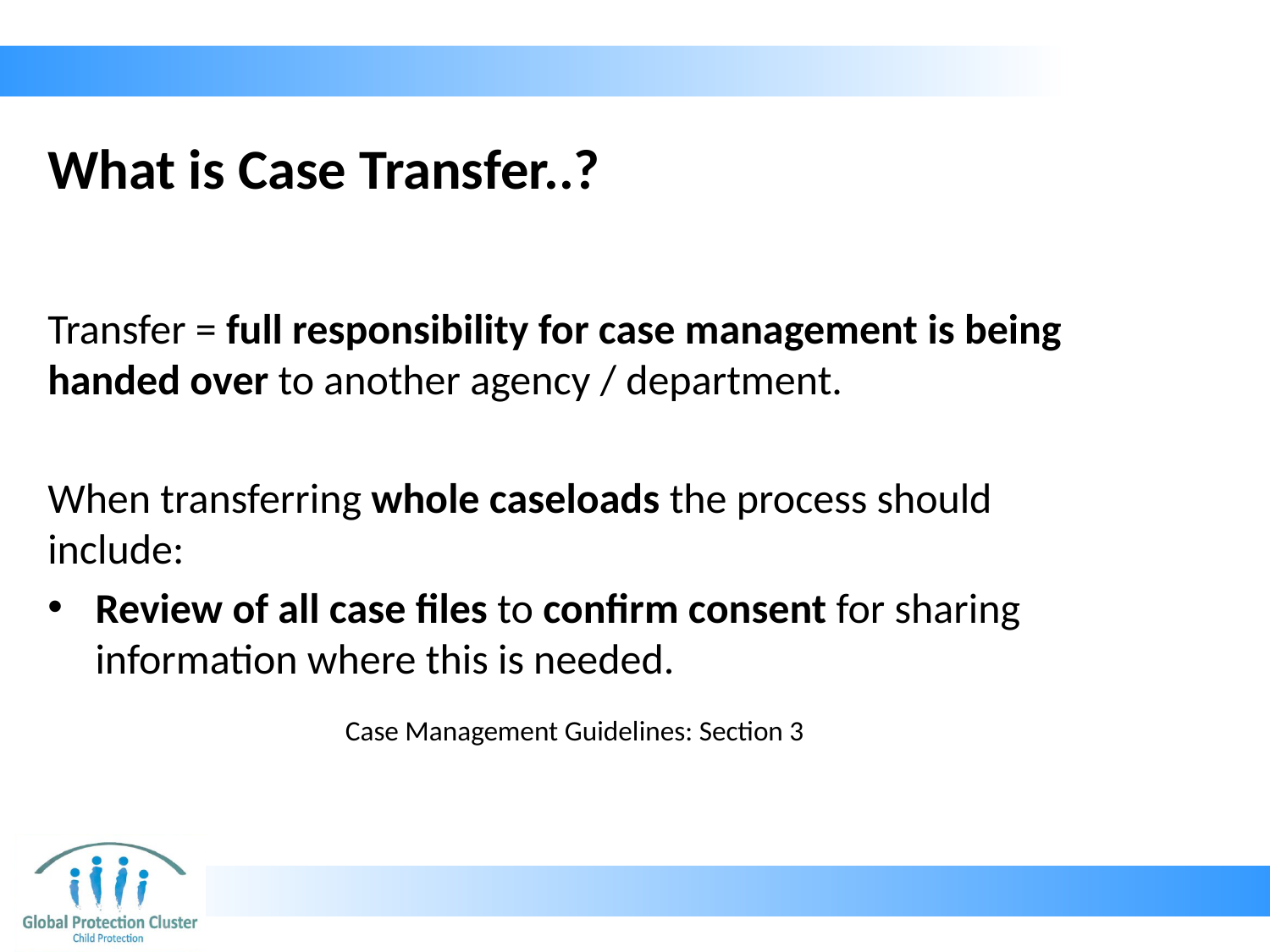

# What is Case Transfer..?

Transfer = full responsibility for case management is being handed over to another agency / department.

When transferring whole caseloads the process should include:
Review of all case files to confirm consent for sharing information where this is needed.

Case Management Guidelines: Section 3